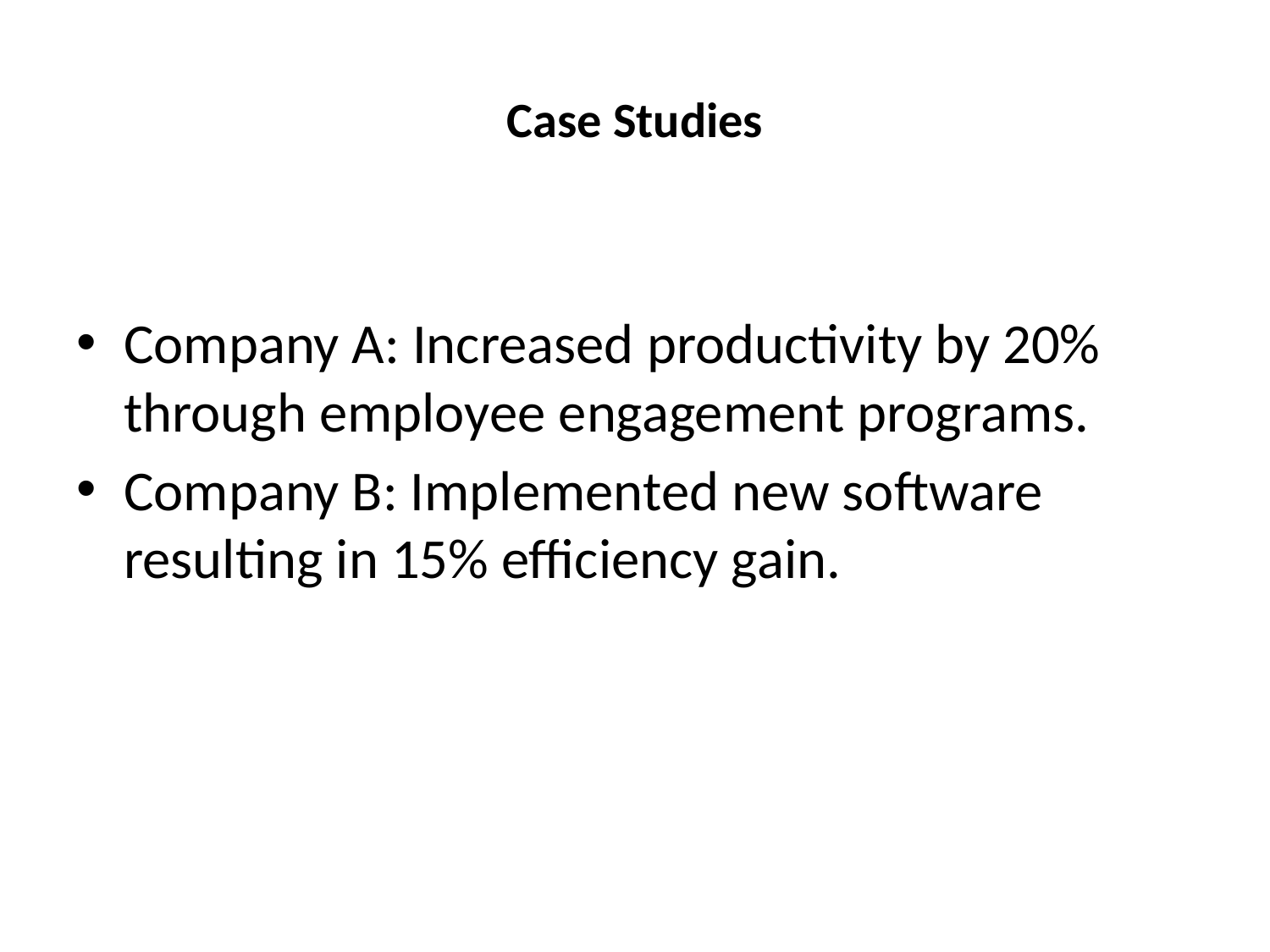

# Case Studies

Company A: Increased productivity by 20% through employee engagement programs.
Company B: Implemented new software resulting in 15% efficiency gain.